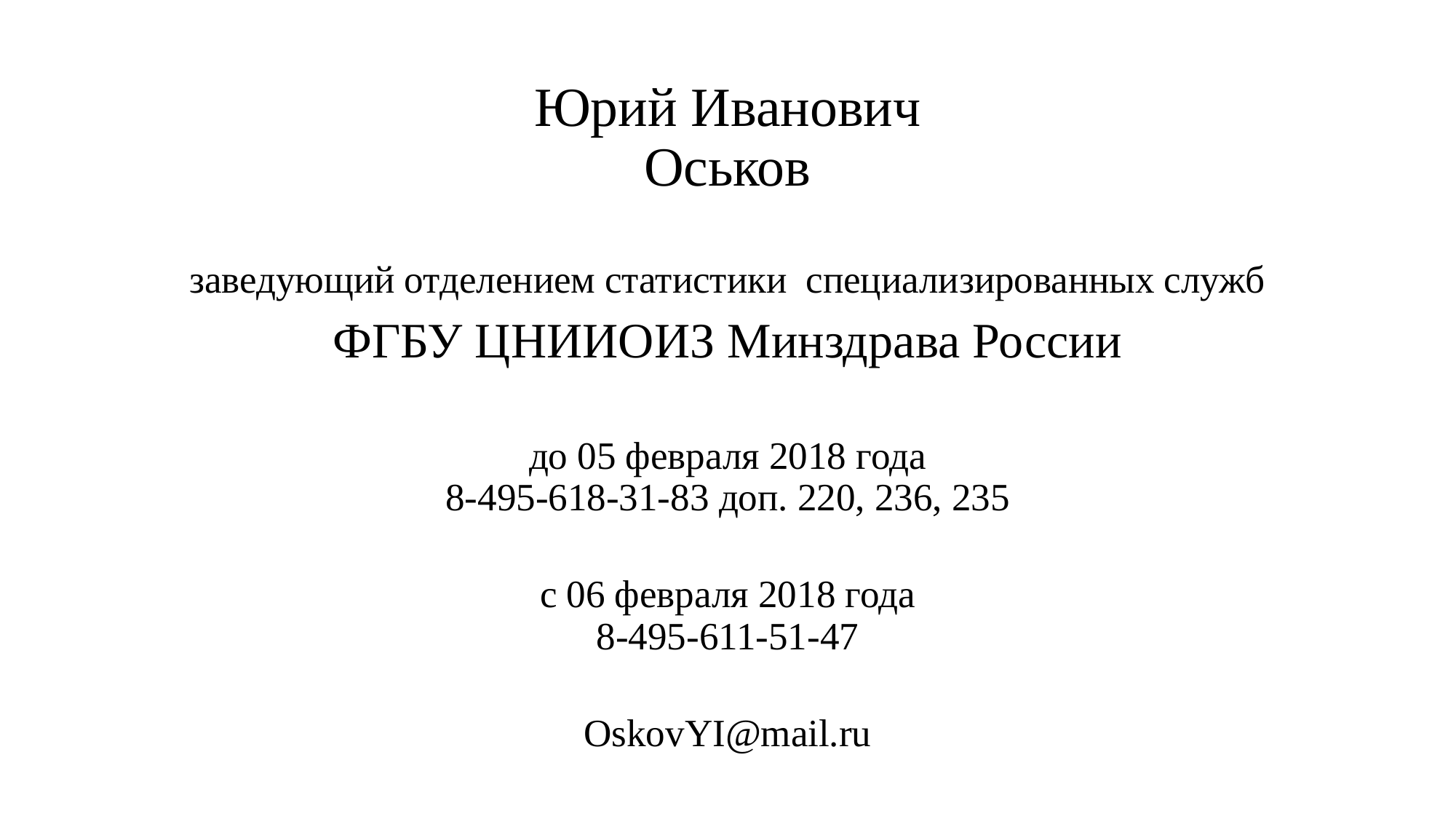

#
Юрий Иванович
Оськов
заведующий отделением статистики  специализированных служб
ФГБУ ЦНИИОИЗ Минздрава России
до 05 февраля 2018 года
8-495-618-31-83 доп. 220, 236, 235
с 06 февраля 2018 года
8-495-611-51-47
OskovYI@mail.ru